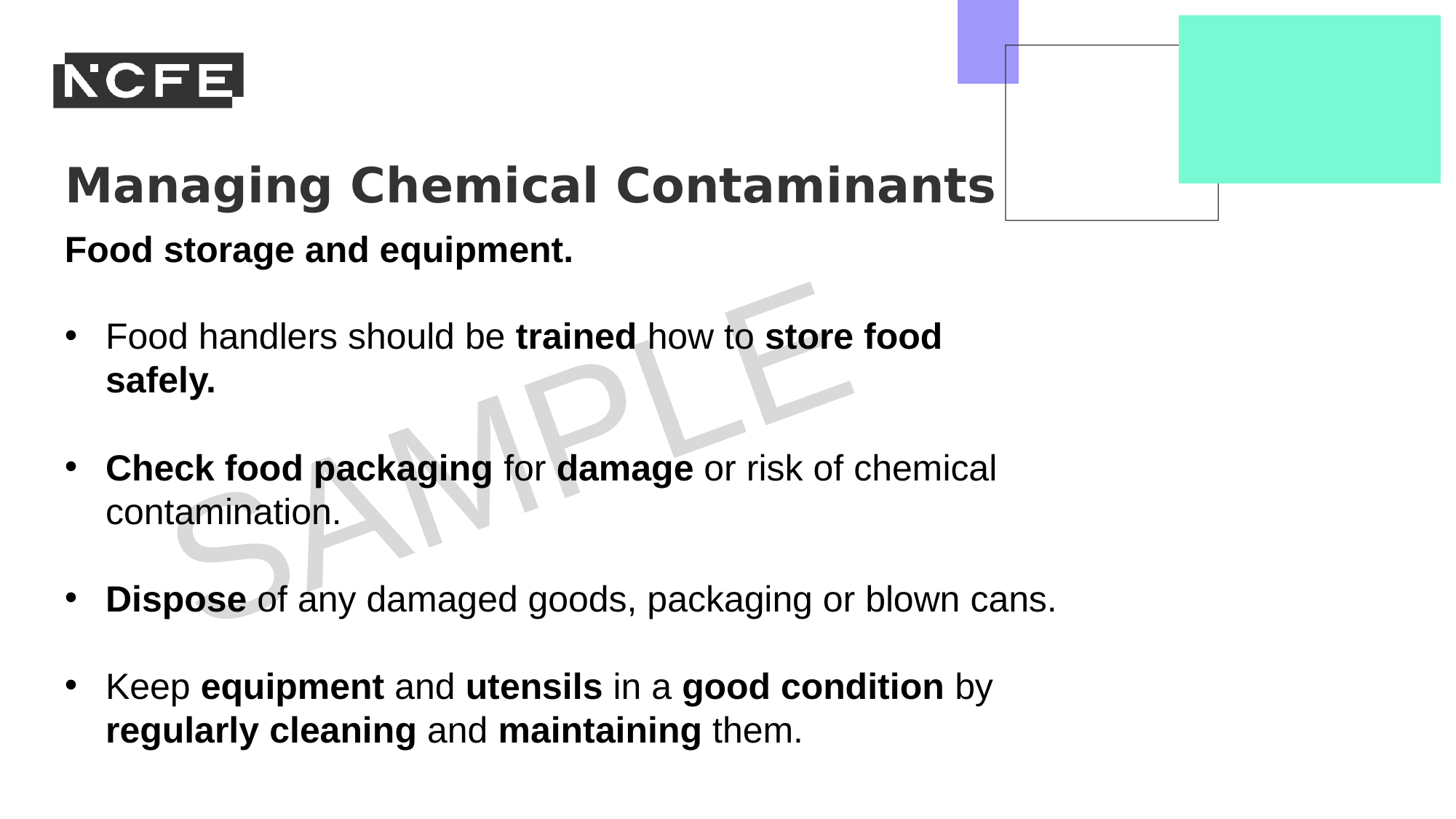

Managing Chemical Contaminants
Food storage and equipment.

Food handlers should be trained how to store food safely.

Check food packaging for damage or risk of chemical contamination.

Dispose of any damaged goods, packaging or blown cans.

Keep equipment and utensils in a good condition by regularly cleaning and maintaining them.